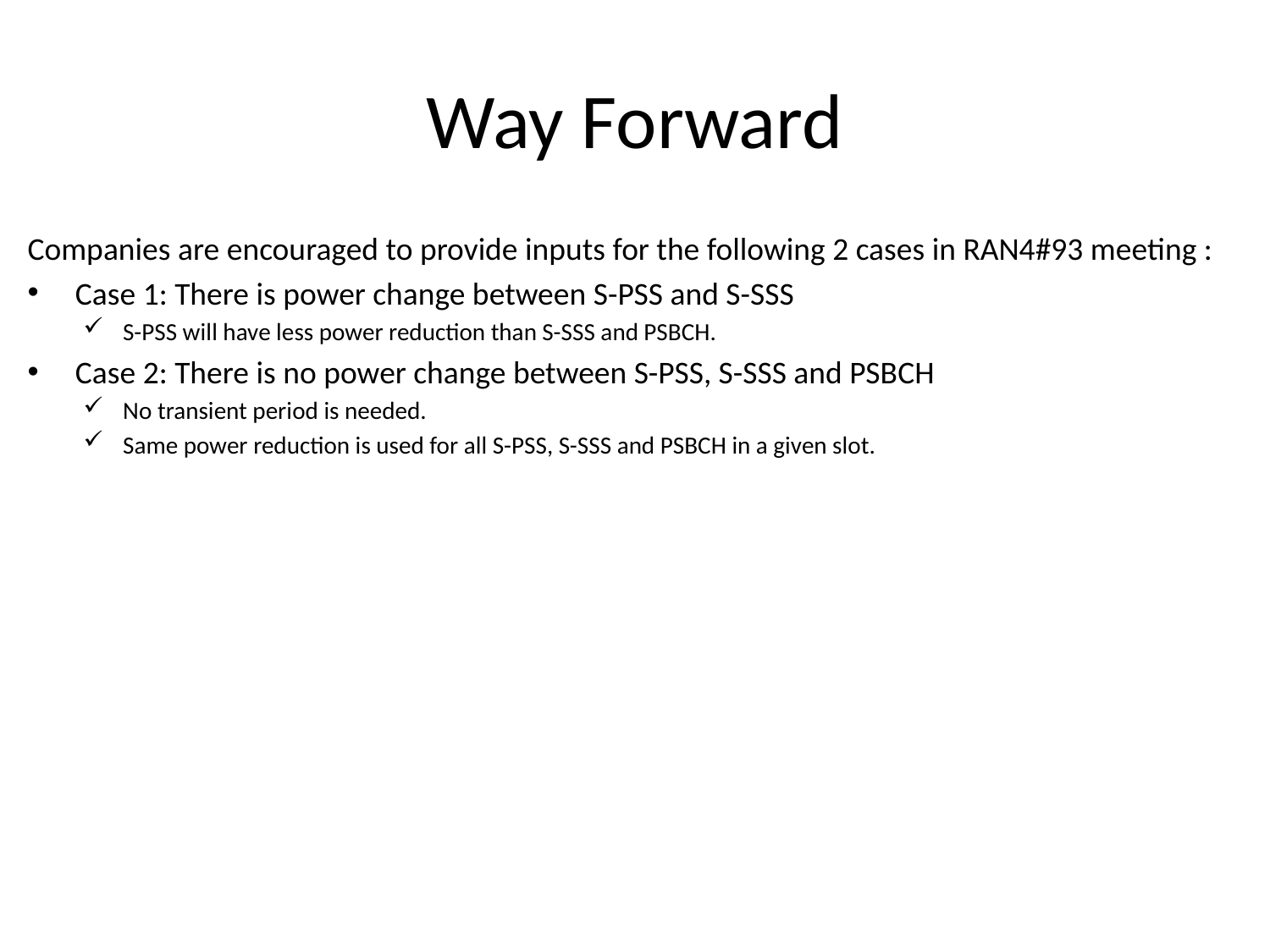

# Way Forward
Companies are encouraged to provide inputs for the following 2 cases in RAN4#93 meeting :
Case 1: There is power change between S-PSS and S-SSS
S-PSS will have less power reduction than S-SSS and PSBCH.
Case 2: There is no power change between S-PSS, S-SSS and PSBCH
No transient period is needed.
Same power reduction is used for all S-PSS, S-SSS and PSBCH in a given slot.